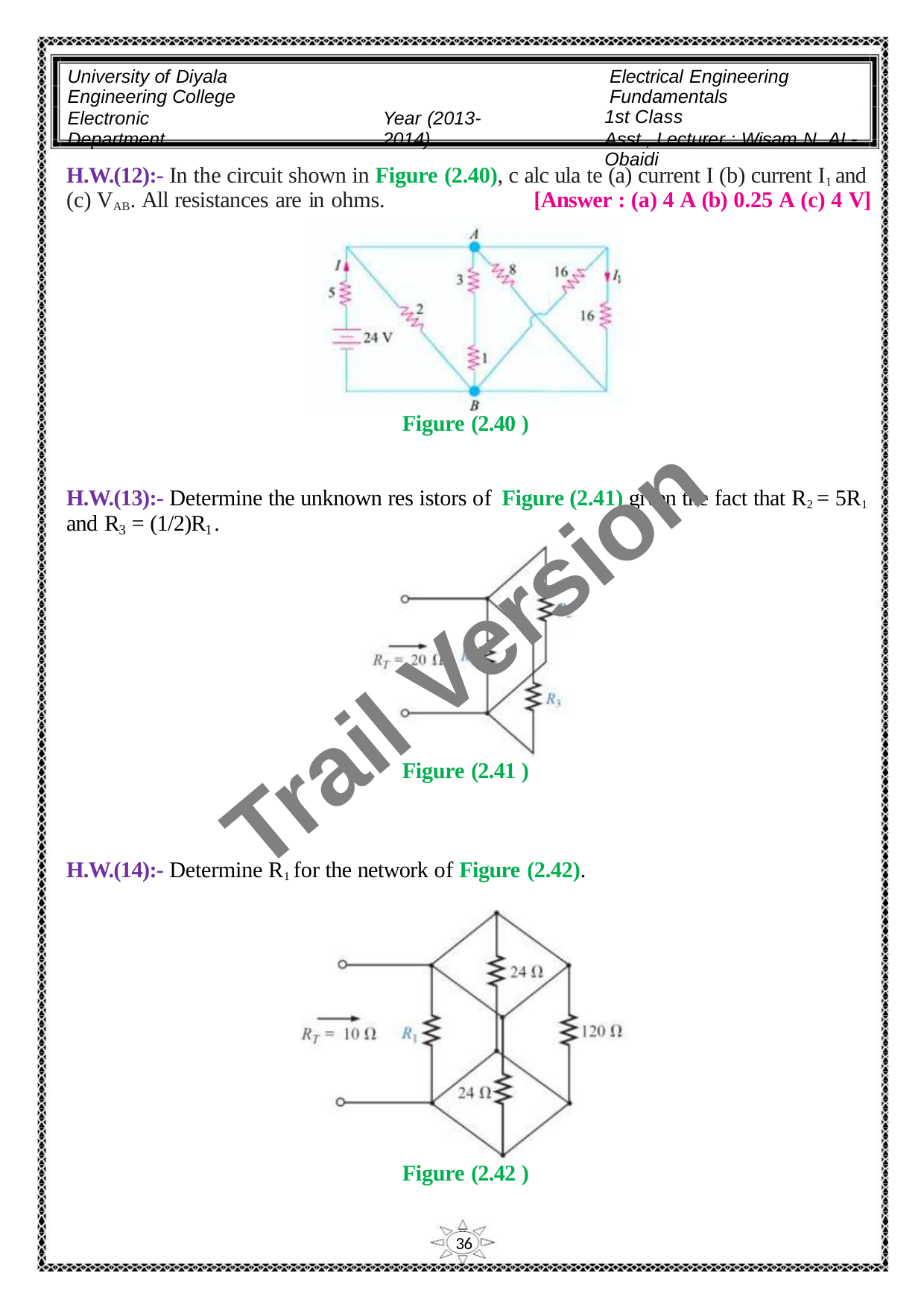

University of Diyala
Engineering College
Electronic Department
Electrical Engineering Fundamentals
1st Class
Asst., Lecturer : Wisam N. AL-Obaidi
Year (2013-2014)
H.W.(12):- In the circuit shown in Figure (2.40), c alc ula te (a) current I (b) current I1 and
(c) VAB. All resistances are in ohms. [Answer : (a) 4 A (b) 0.25 A (c) 4 V]
Figure (2.40 )
H.W.(13):- Determine the unknown res istors of Figure (2.41) given the fact that R2 = 5R1
and R = (1/2)R .
3
1
Trail Version
Trail Version
Trail Version
Trail Version
Trail Version
Trail Version
Trail Version
Trail Version
Trail Version
Trail Version
Trail Version
Trail Version
Trail Version
Figure (2.41 )
H.W.(14):- Determine R1 for the network of Figure (2.42).
Figure (2.42 )
36